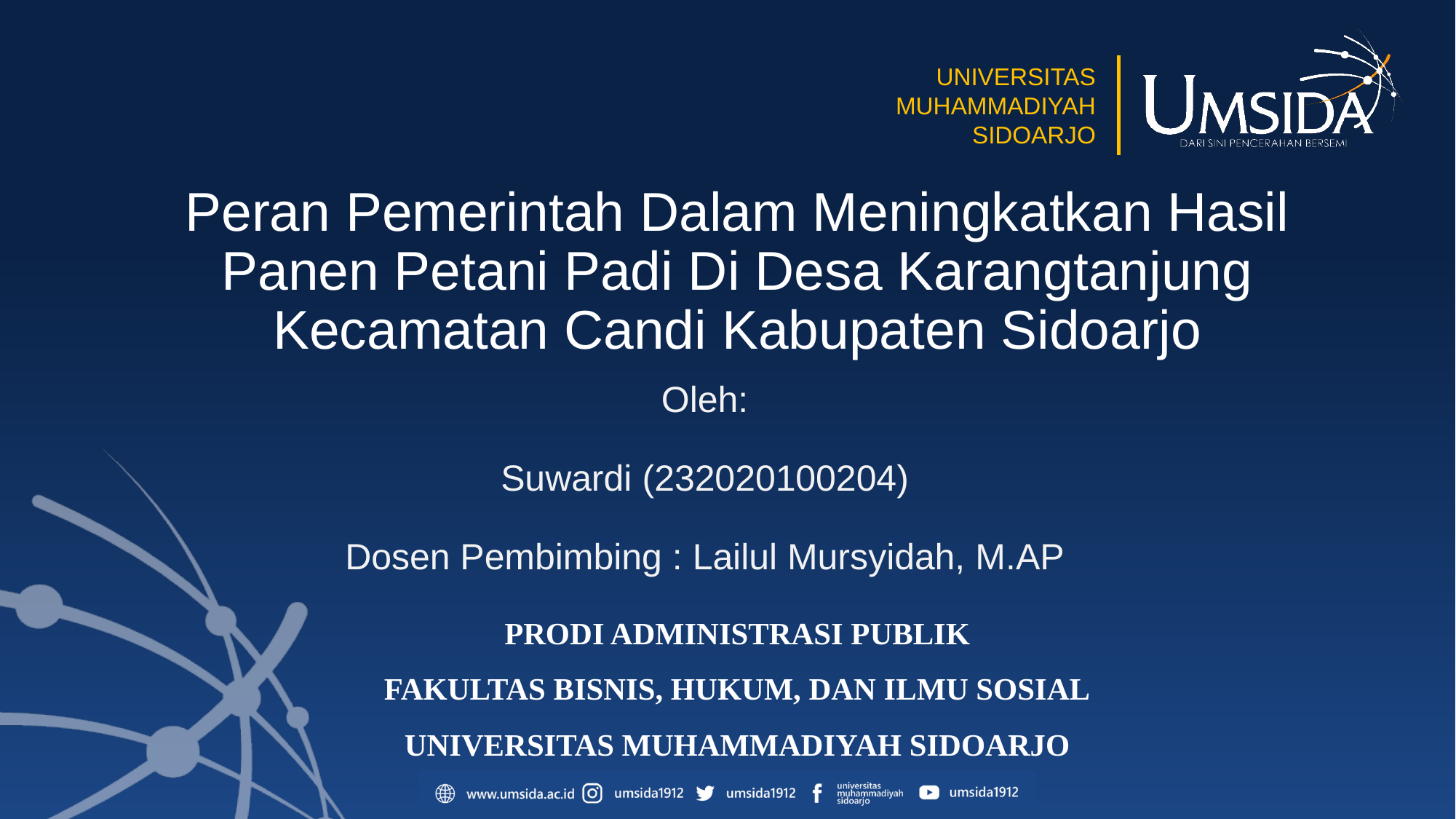

# Peran Pemerintah Dalam Meningkatkan Hasil Panen Petani Padi Di Desa Karangtanjung Kecamatan Candi Kabupaten Sidoarjo
Oleh:

Suwardi (232020100204)

Dosen Pembimbing : Lailul Mursyidah, M.AP
PRODI ADMINISTRASI PUBLIK
FAKULTAS BISNIS, HUKUM, DAN ILMU SOSIAL
UNIVERSITAS MUHAMMADIYAH SIDOARJO